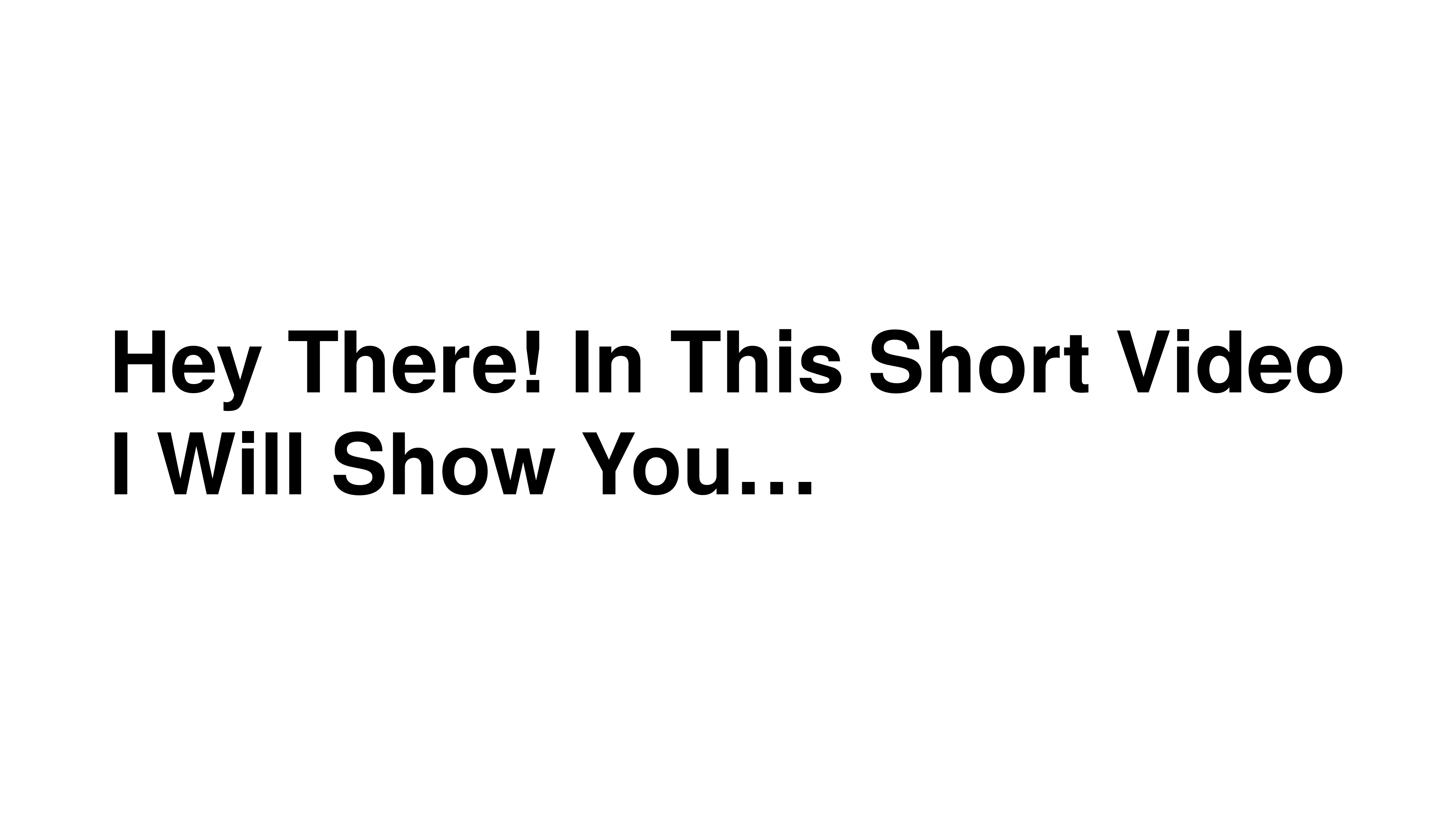

# Hey There! In This Short Video I Will Show You…